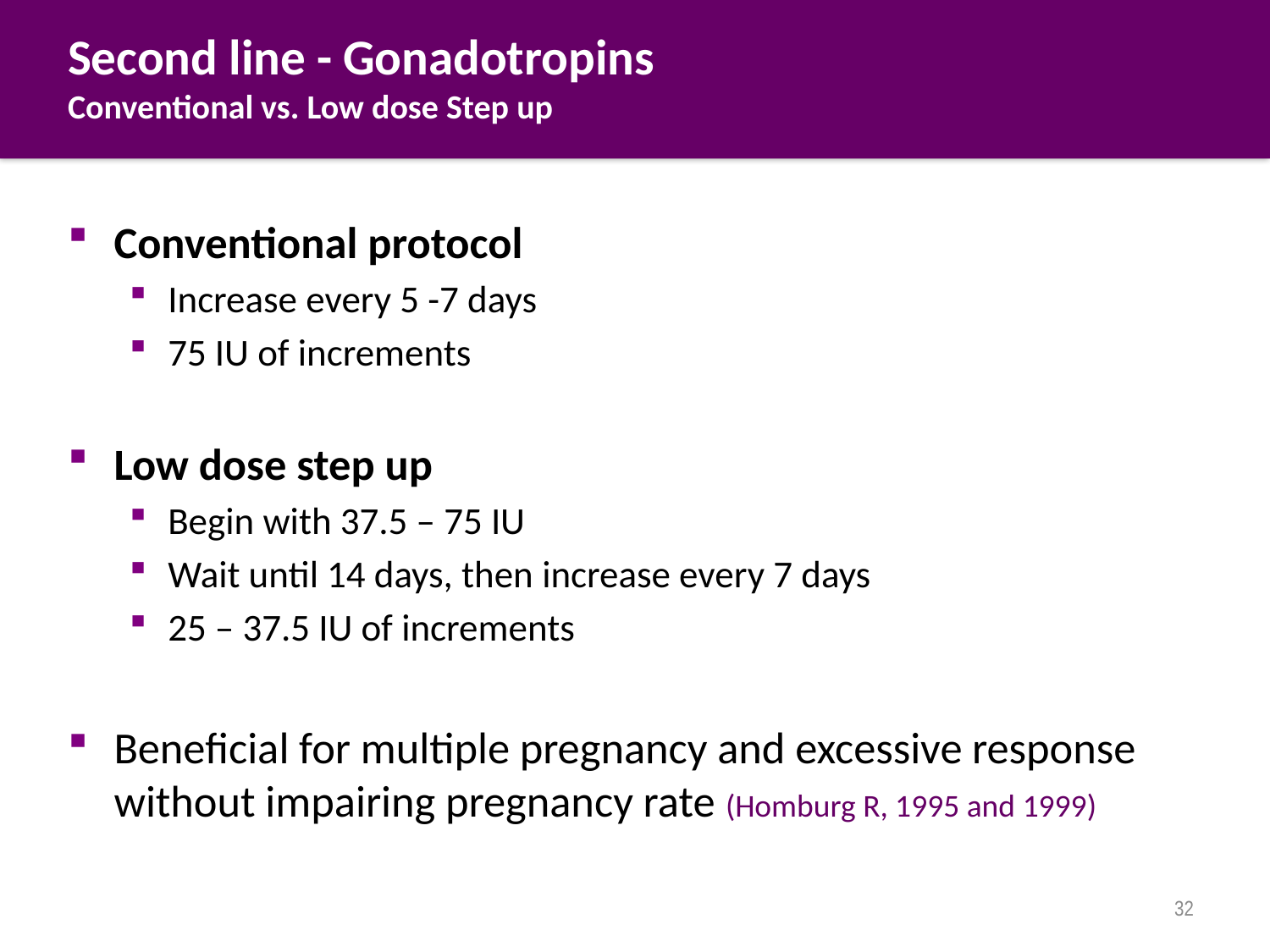

# Second line - Gonadotropins Conventional vs. Low dose Step up
Conventional protocol
Increase every 5 -7 days
75 IU of increments

Low dose step up
Begin with 37.5 – 75 IU
Wait until 14 days, then increase every 7 days
25 – 37.5 IU of increments

Beneficial for multiple pregnancy and excessive response without impairing pregnancy rate (Homburg R, 1995 and 1999)
32